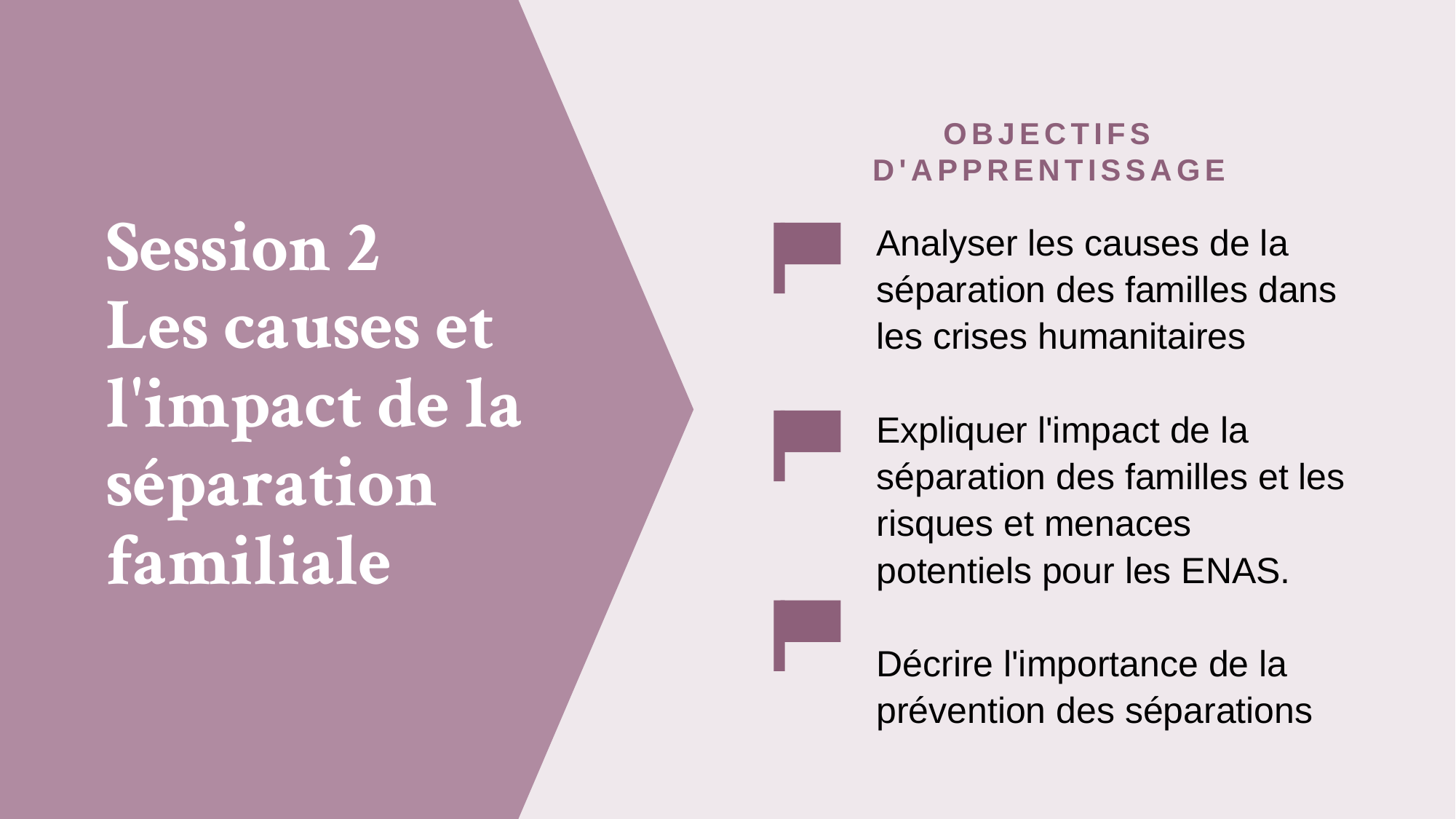

OBJECTIFS D'APPRENTISSAGE
Analyser les causes de la séparation des familles dans les crises humanitaires

Expliquer l'impact de la séparation des familles et les risques et menaces potentiels pour les ENAS.

Décrire l'importance de la prévention des séparations

# Session 2 Les causes et l'impact de la séparation familiale